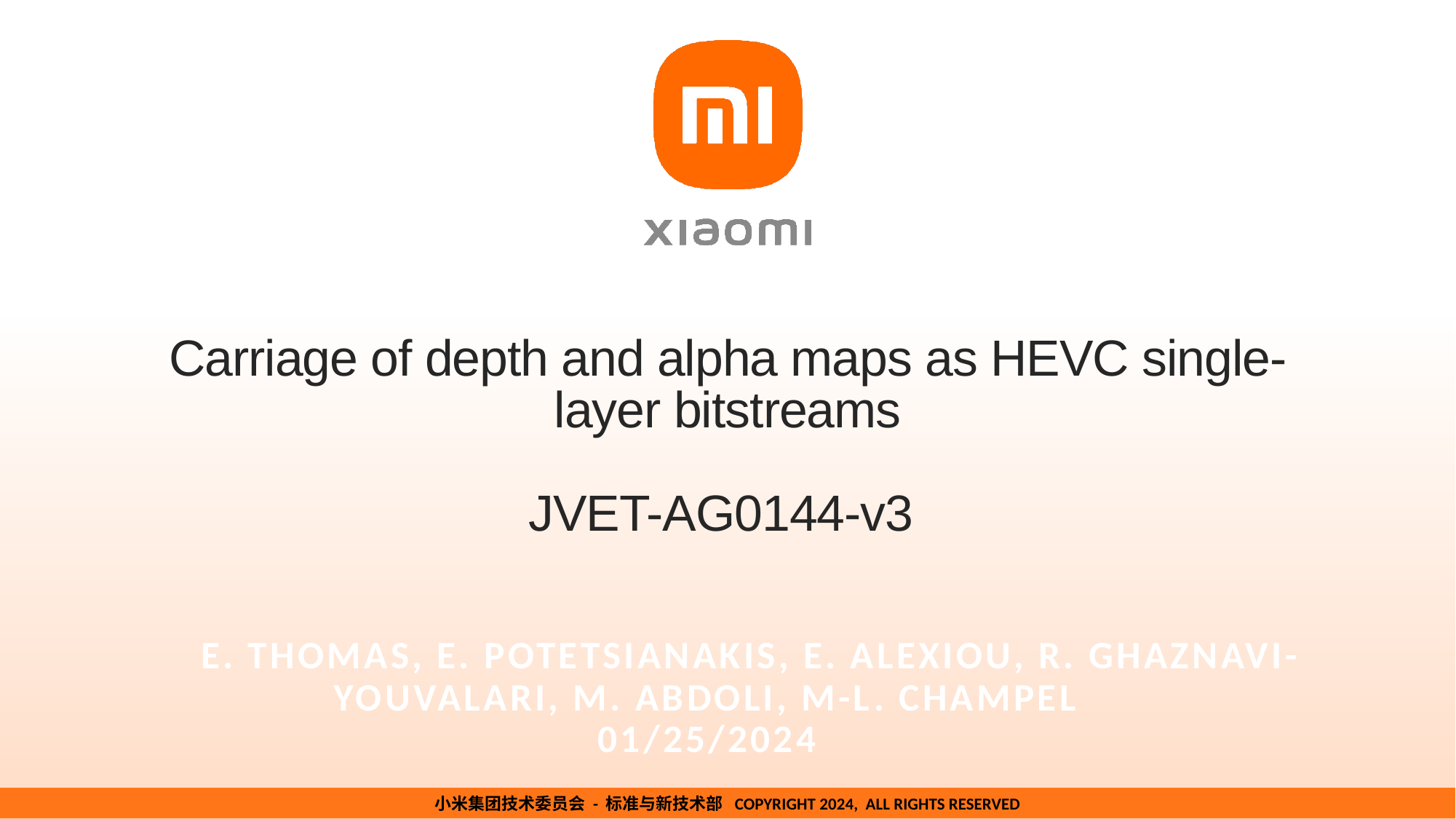

# Carriage of depth and alpha maps as HEVC single-layer bitstreams JVET-AG0144-v3
	E. Thomas, E. Potetsianakis, E. Alexiou, R. Ghaznavi-Youvalari, M. Abdoli, M-L. ChampeL
01/25/2024